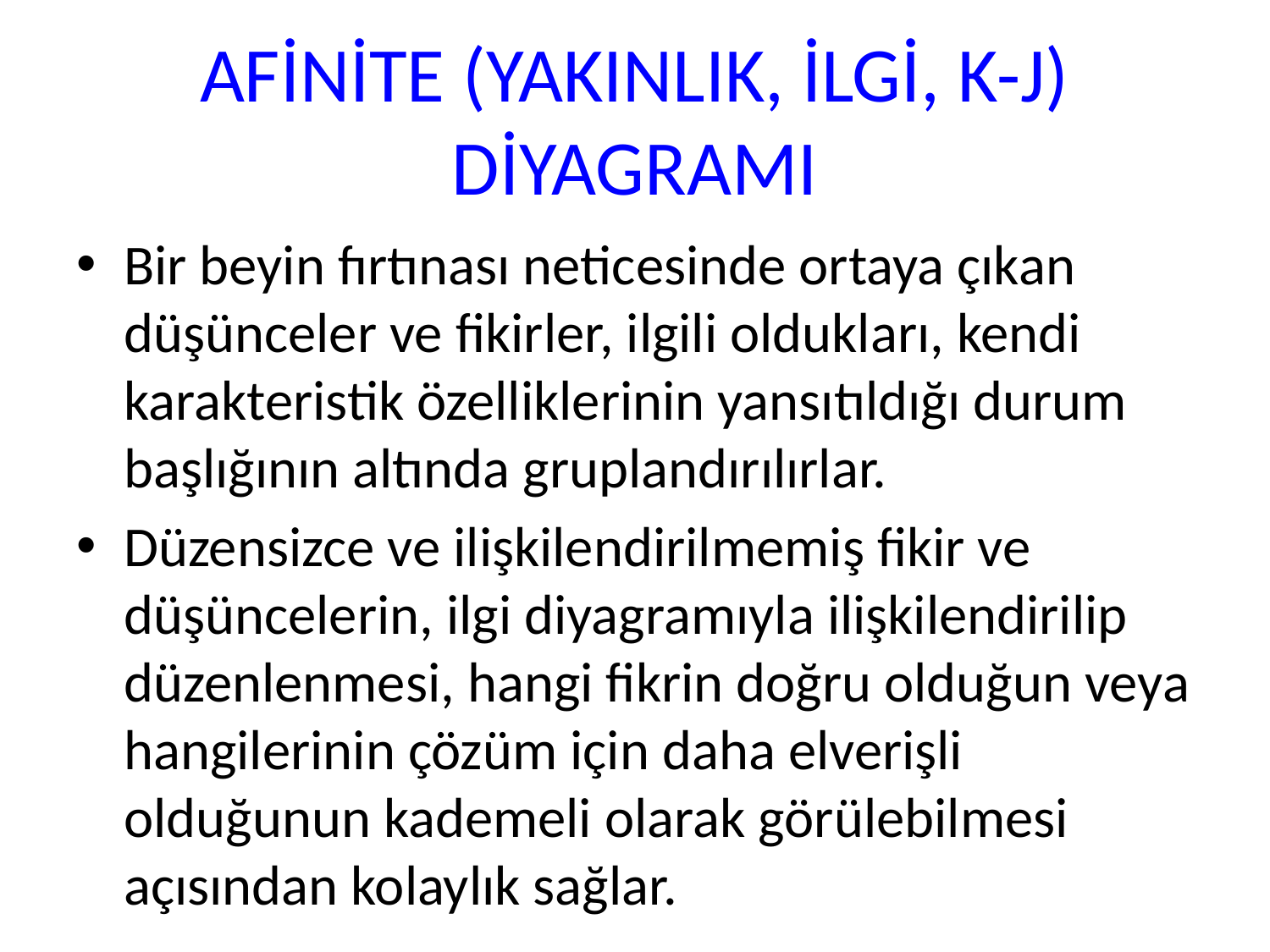

# AFİNİTE (YAKINLIK, İLGİ, K-J) DİYAGRAMI
Bir beyin fırtınası neticesinde ortaya çıkan düşünceler ve fikirler, ilgili oldukları, kendi karakteristik özelliklerinin yansıtıldığı durum başlığının altında gruplandırılırlar.
Düzensizce ve ilişkilendirilmemiş fikir ve düşüncelerin, ilgi diyagramıyla ilişkilendirilip düzenlenmesi, hangi fikrin doğru olduğun veya hangilerinin çözüm için daha elverişli olduğunun kademeli olarak görülebilmesi açısından kolaylık sağlar.